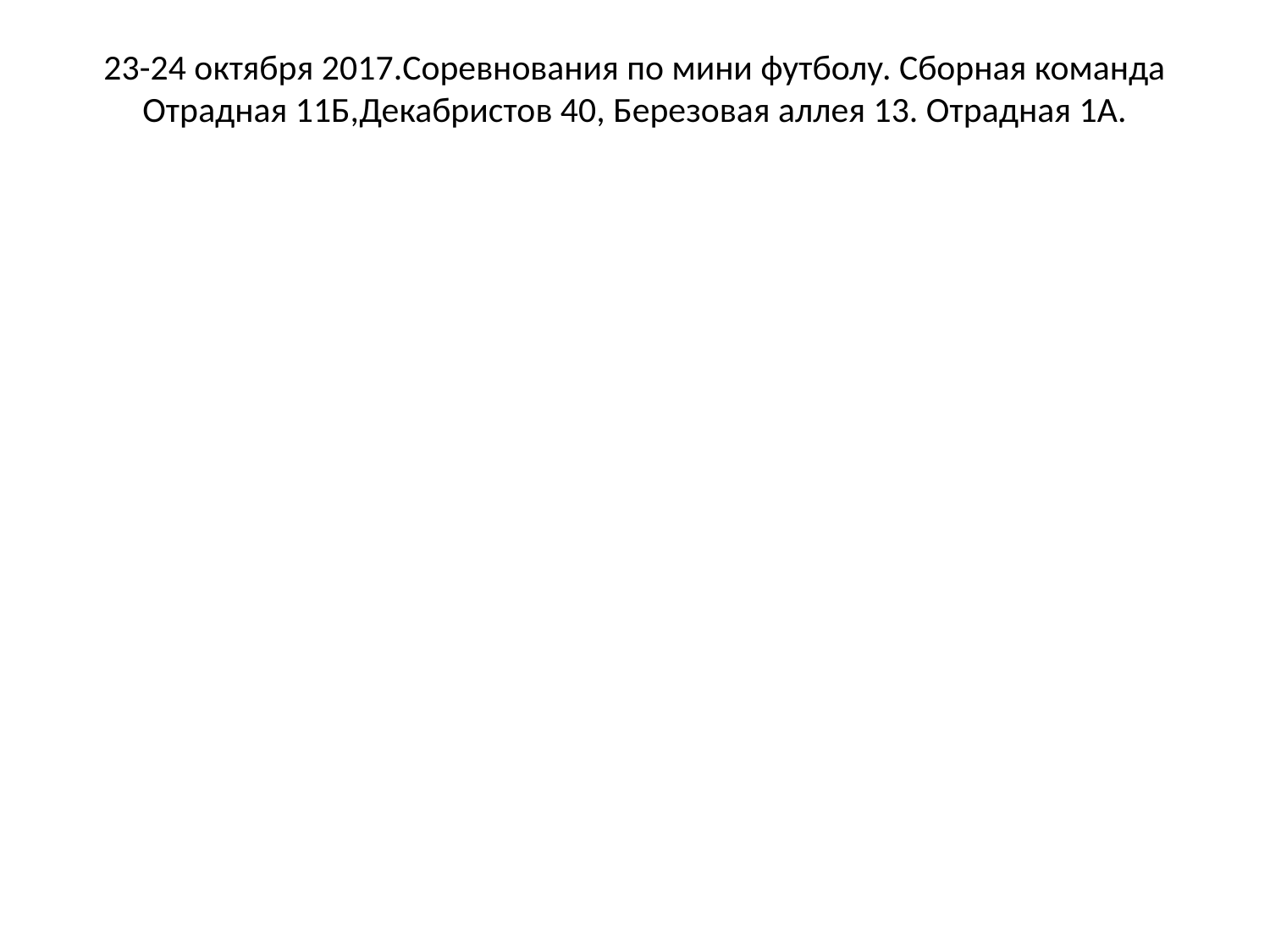

# 23-24 октября 2017.Соревнования по мини футболу. Сборная команда Отрадная 11Б,Декабристов 40, Березовая аллея 13. Отрадная 1А.